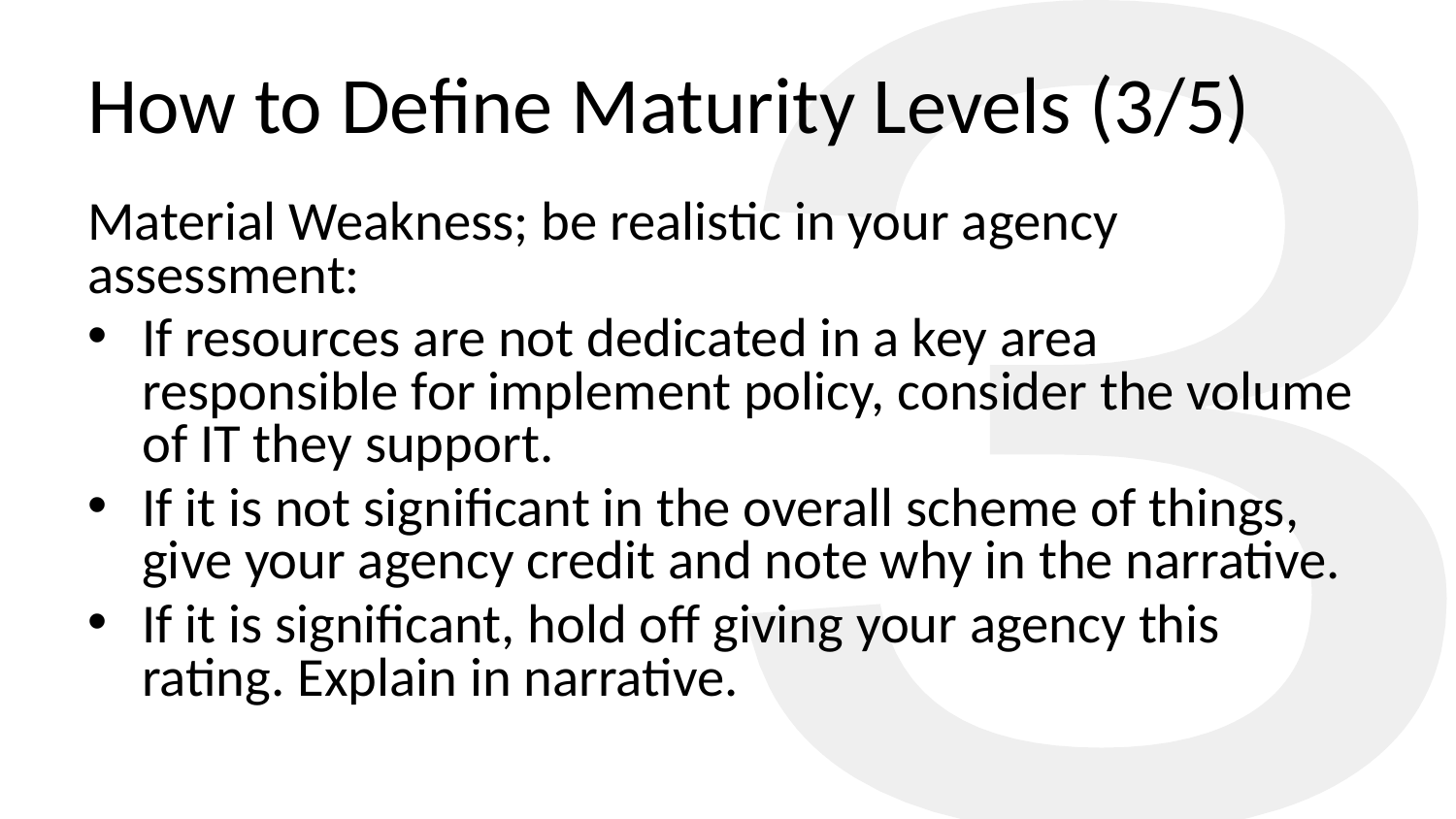

3
# How to Define Maturity Levels (3/5)
Material Weakness; be realistic in your agency assessment:
If resources are not dedicated in a key area responsible for implement policy, consider the volume of IT they support.
If it is not significant in the overall scheme of things, give your agency credit and note why in the narrative.
If it is significant, hold off giving your agency this rating. Explain in narrative.